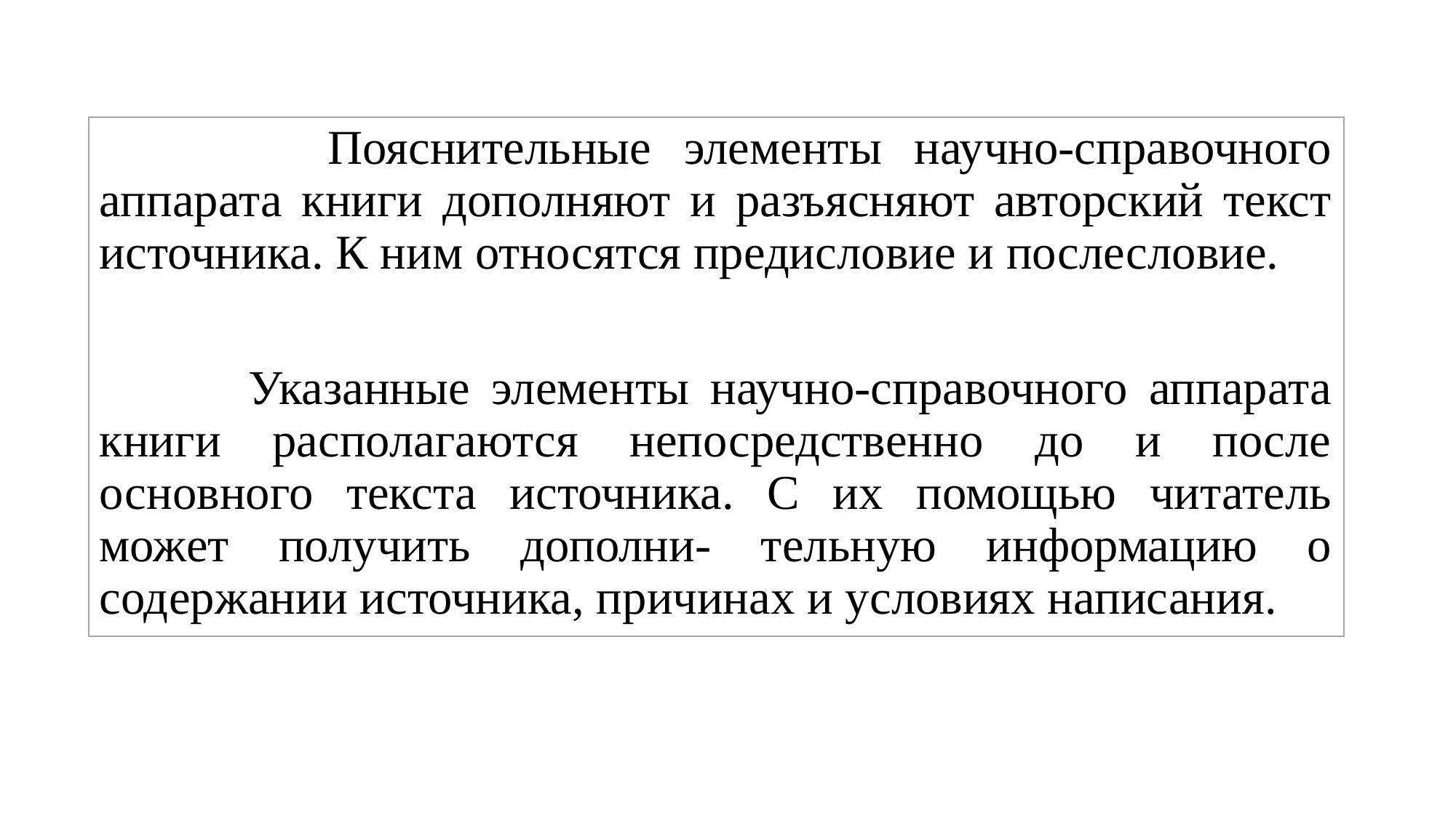

Пояснительные элементы научно-справочного аппарата книги дополняют и разъясняют авторский текст источника. К ним относятся предисловие и послесловие.

       Указанные элементы научно-справочного аппарата книги располагаются непосредственно до и после основного текста источника. С их помощью читатель может получить дополни- тельную информацию о содержании источника, причинах и условиях написания.